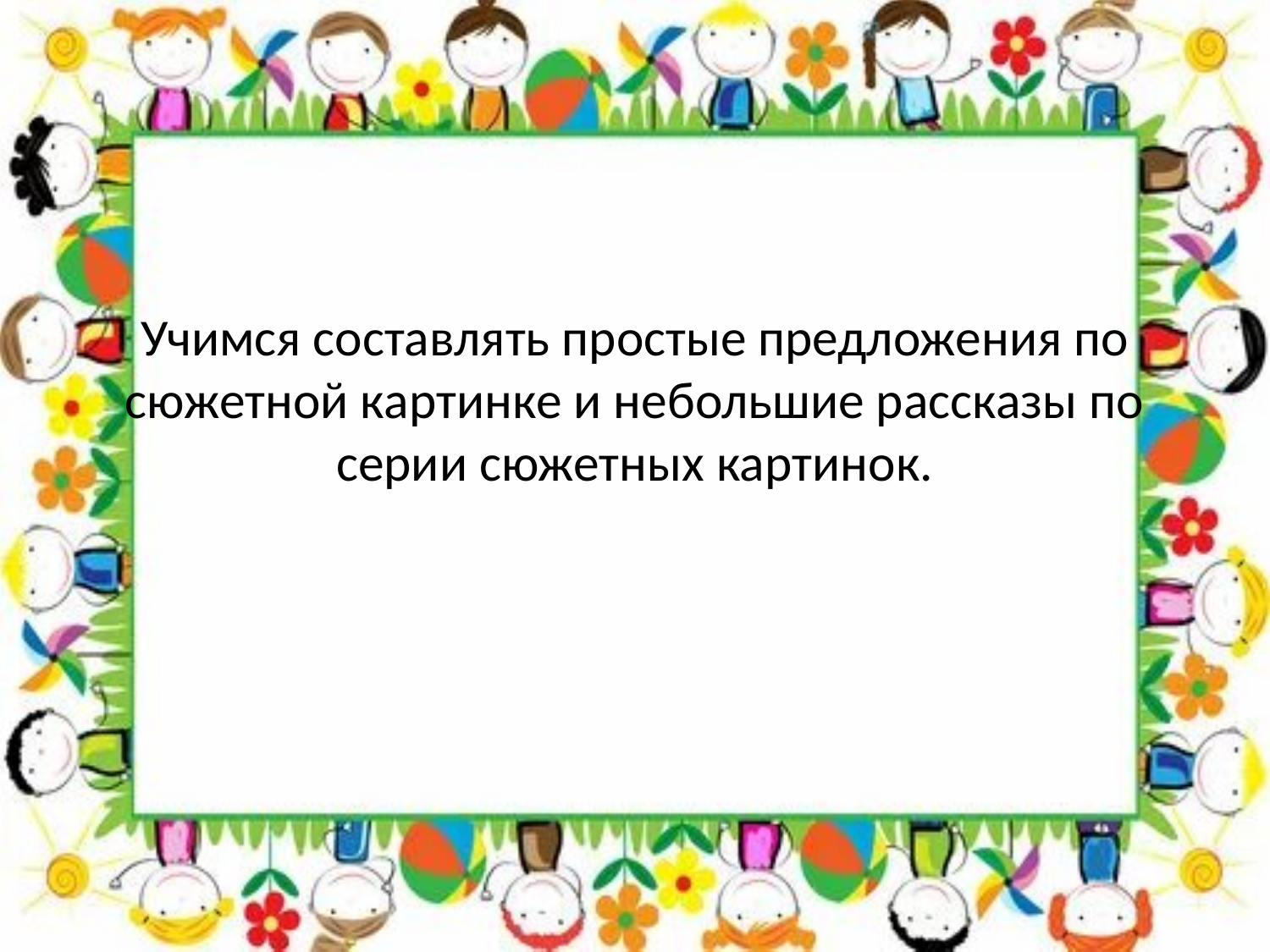

# Учимся составлять простые предложения по сюжетной картинке и небольшие рассказы по серии сюжетных картинок.